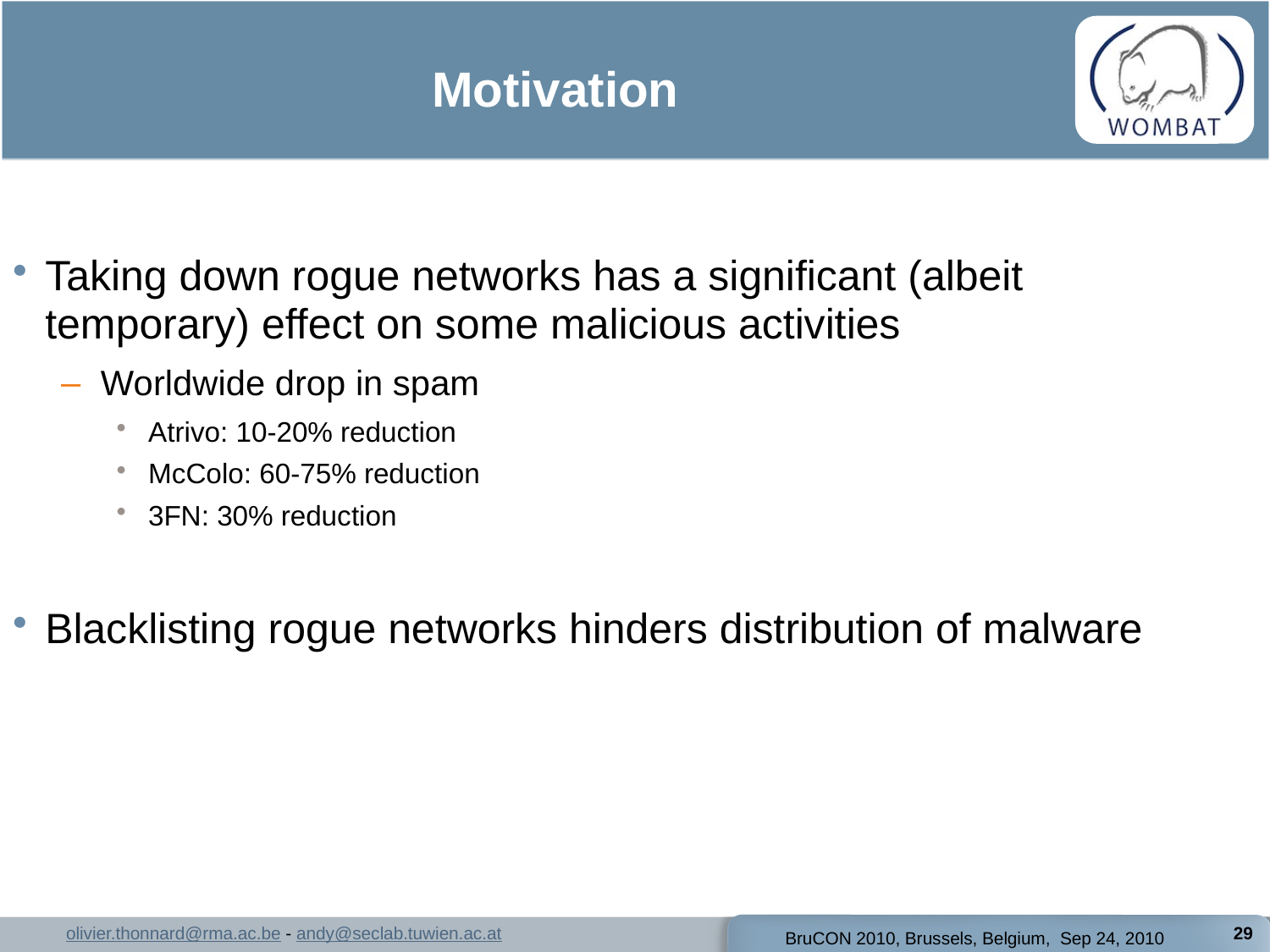

# Motivation

Taking down rogue networks has a significant (albeit temporary) effect on some malicious activities
Worldwide drop in spam
Atrivo: 10-20% reduction
McColo: 60-75% reduction
3FN: 30% reduction

Blacklisting rogue networks hinders distribution of malware

29
BruCON 2010, Brussels, Belgium,  Sep 24, 2010